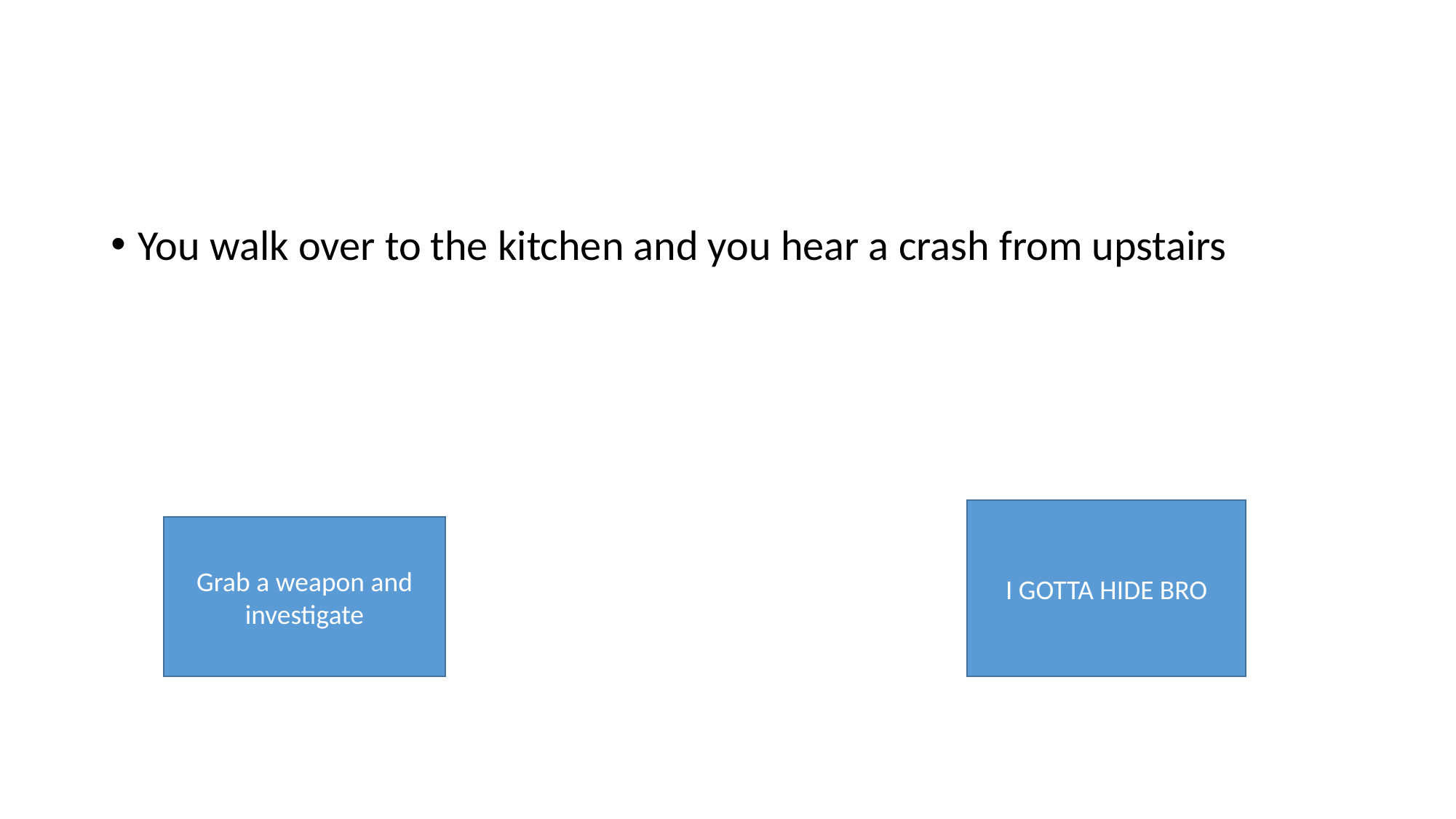

#
You walk over to the kitchen and you hear a crash from upstairs
I GOTTA HIDE BRO
Grab a weapon and investigate